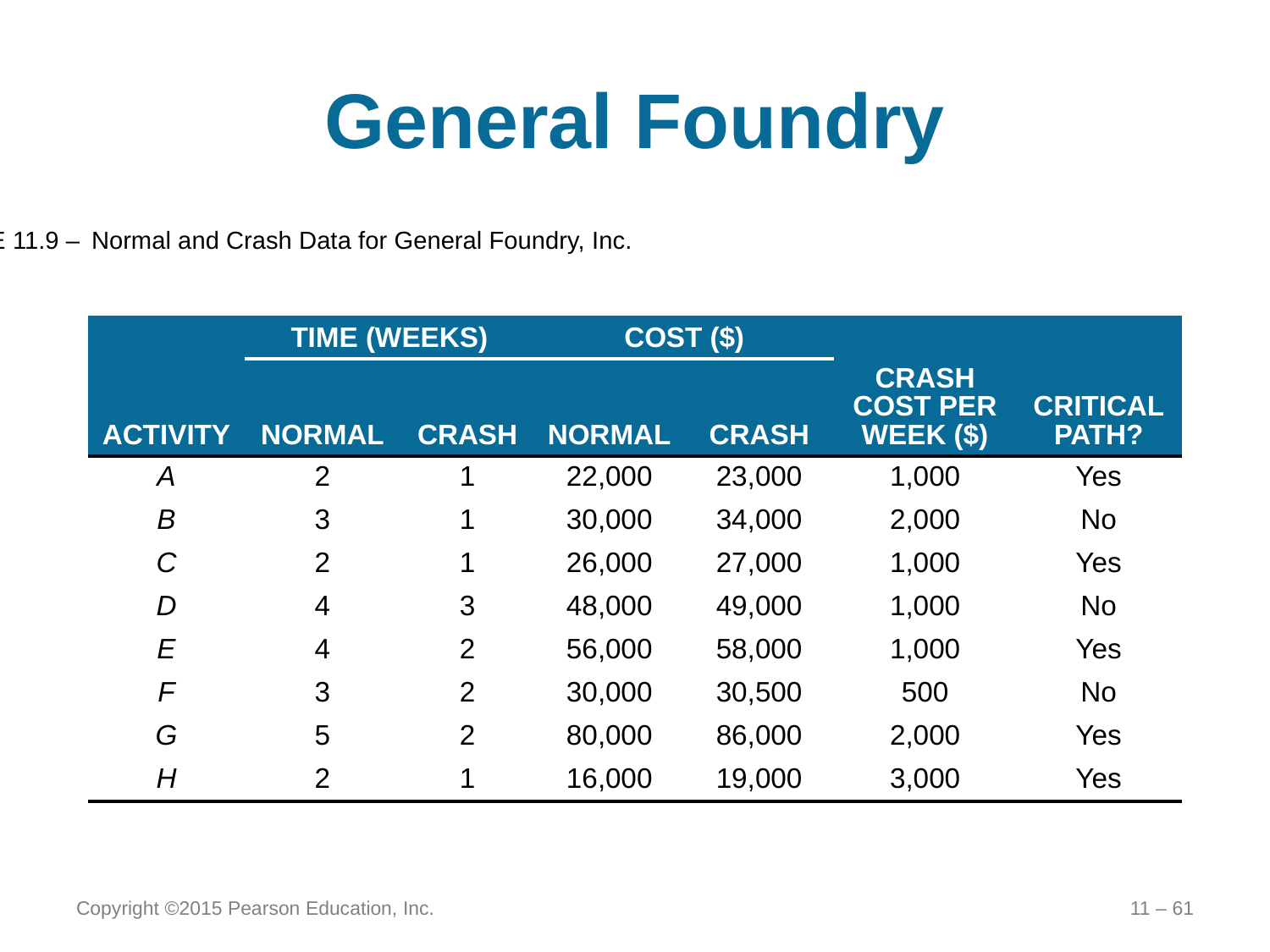

# General Foundry
TABLE 11.9 –	Normal and Crash Data for General Foundry, Inc.
| ACTIVITY | TIME (WEEKS) |  | COST ($) |  | CRASH COST PER WEEK ($) | CRITICAL PATH? |
| --- | --- | --- | --- | --- | --- | --- |
|  | NORMAL | CRASH | NORMAL | CRASH |  |  |
| A | 2 | 1 | 22,000 | 23,000 | 1,000 | Yes |
| B | 3 | 1 | 30,000 | 34,000 | 2,000 | No |
| C | 2 | 1 | 26,000 | 27,000 | 1,000 | Yes |
| D | 4 | 3 | 48,000 | 49,000 | 1,000 | No |
| E | 4 | 2 | 56,000 | 58,000 | 1,000 | Yes |
| F | 3 | 2 | 30,000 | 30,500 | 500 | No |
| G | 5 | 2 | 80,000 | 86,000 | 2,000 | Yes |
| H | 2 | 1 | 16,000 | 19,000 | 3,000 | Yes |
Copyright ©2015 Pearson Education, Inc.
11 – 61